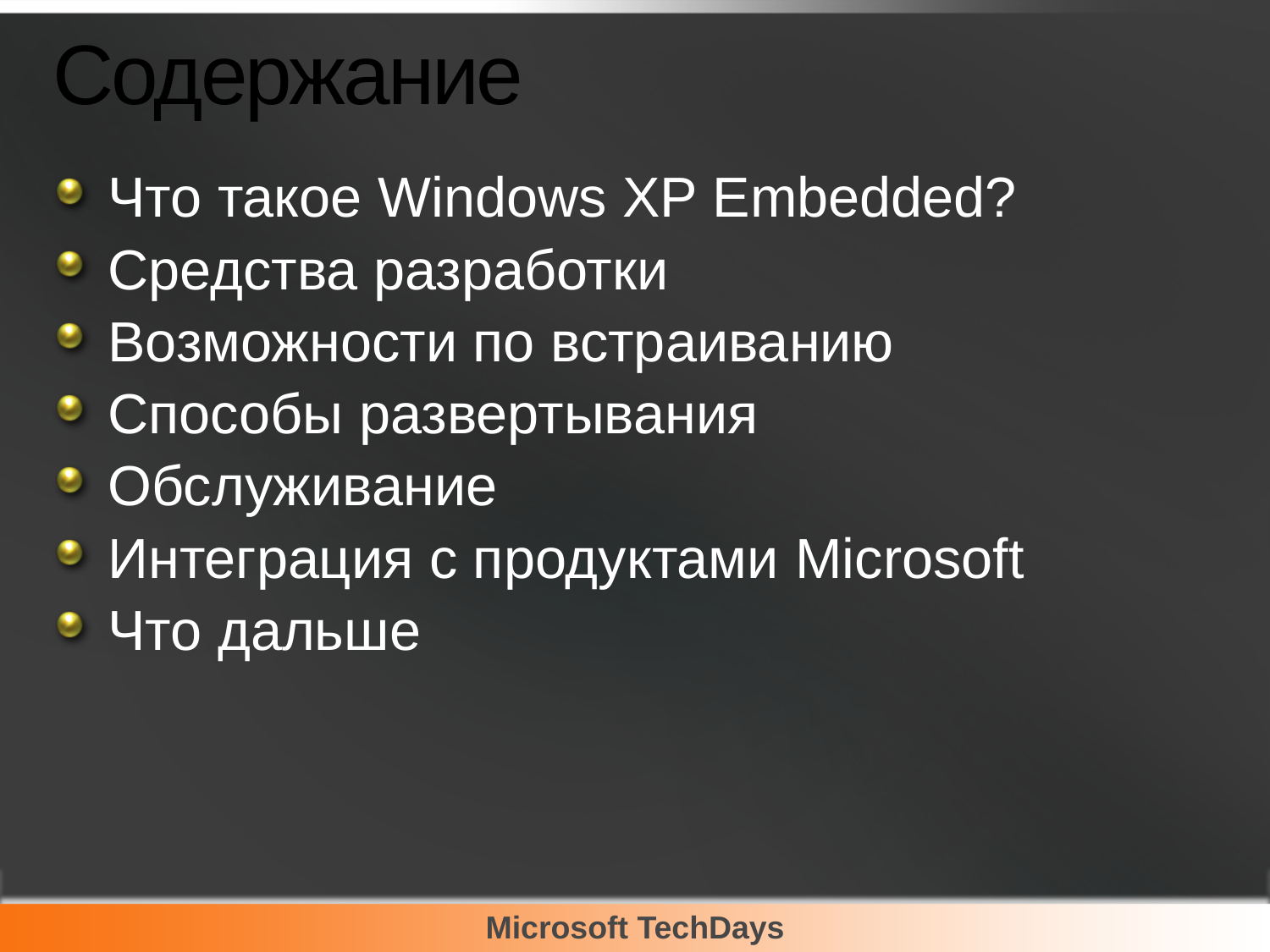

# Содержание
Что такое Windows XP Embedded?
Средства разработки
Возможности по встраиванию
Способы развертывания
Обслуживание
Интеграция с продуктами Microsoft
Что дальше